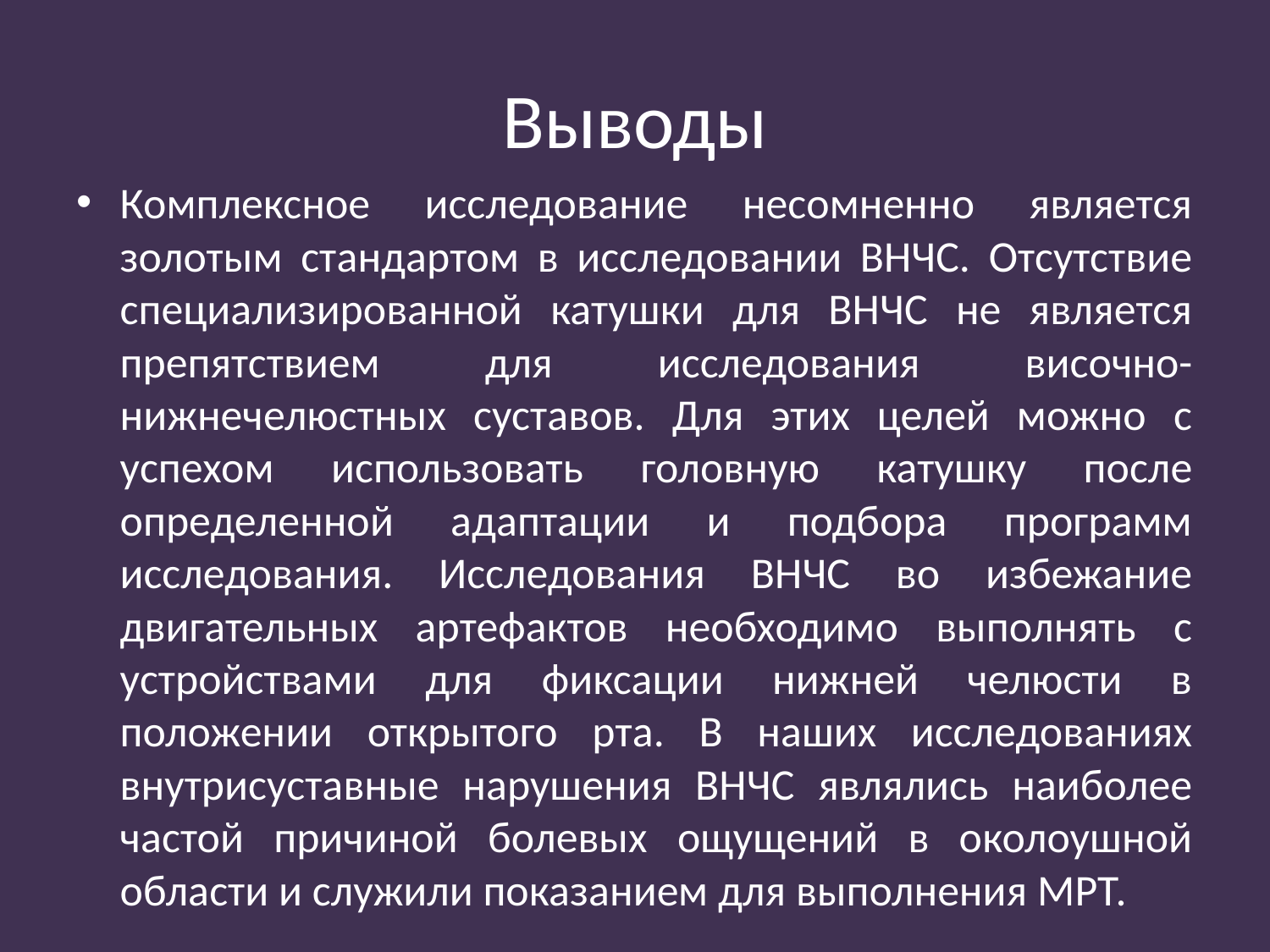

# Выводы
Комплексное исследование несомненно является золотым стандартом в исследовании ВНЧС. Отсутствие специализированной катушки для ВНЧС не является препятствием для исследования височно-нижнечелюстных суставов. Для этих целей можно с успехом использовать головную катушку после определенной адаптации и подбора программ исследования. Исследования ВНЧС во избежание двигательных артефактов необходимо выполнять с устройствами для фиксации нижней челюсти в положении открытого рта. В наших исследованиях внутрисуставные нарушения ВНЧС являлись наиболее частой причиной болевых ощущений в околоушной области и служили показанием для выполнения МРТ.